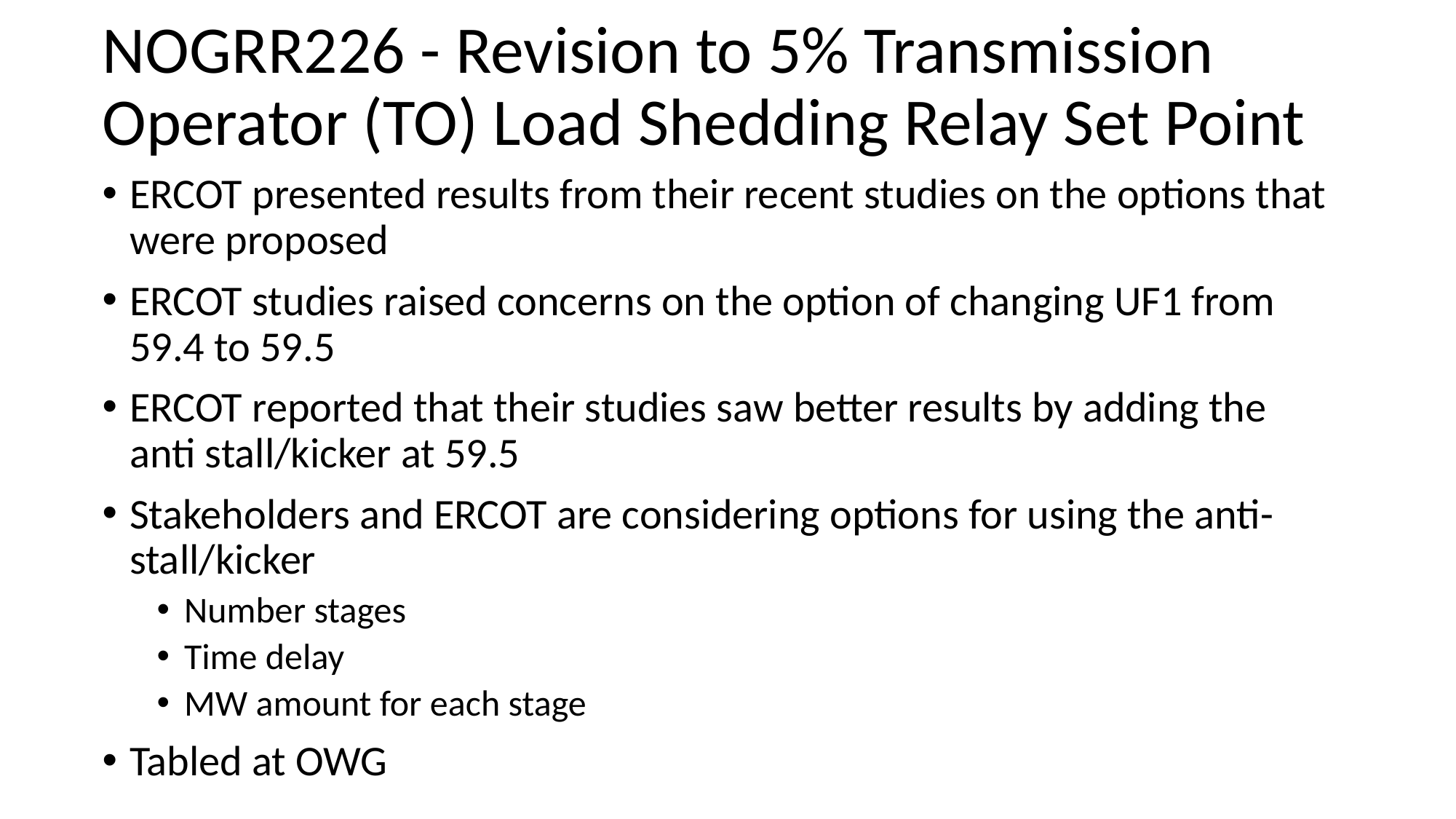

# NOGRR226 - Revision to 5% Transmission Operator (TO) Load Shedding Relay Set Point
ERCOT presented results from their recent studies on the options that were proposed
ERCOT studies raised concerns on the option of changing UF1 from 59.4 to 59.5
ERCOT reported that their studies saw better results by adding the anti stall/kicker at 59.5
Stakeholders and ERCOT are considering options for using the anti- stall/kicker
Number stages
Time delay
MW amount for each stage
Tabled at OWG